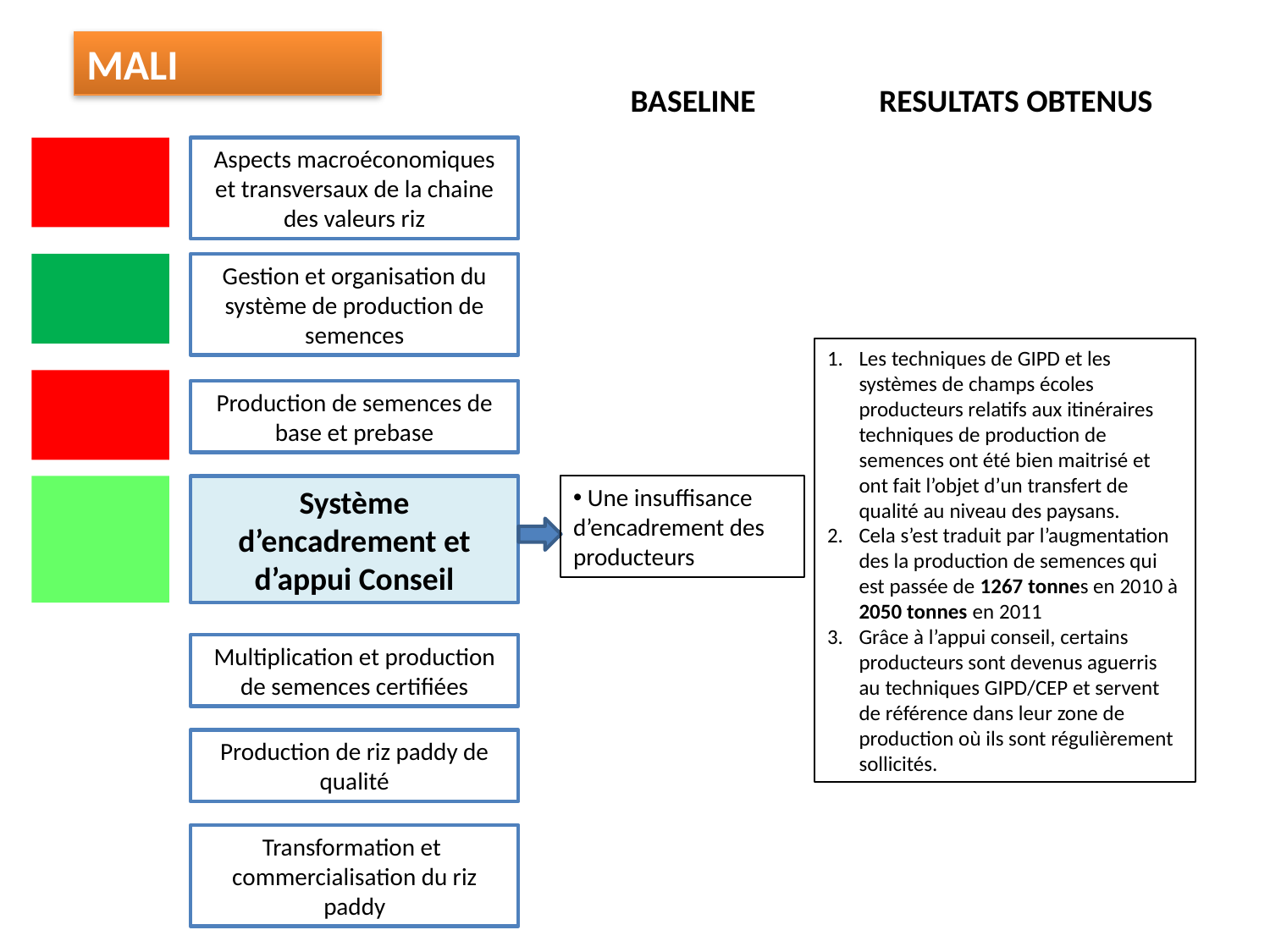

MALI
BASELINE
RESULTATS OBTENUS

Aspects macroéconomiques et transversaux de la chaine des valeurs riz

Gestion et organisation du système de production de semences
Les techniques de GIPD et les systèmes de champs écoles producteurs relatifs aux itinéraires techniques de production de semences ont été bien maitrisé et ont fait l’objet d’un transfert de qualité au niveau des paysans.
Cela s’est traduit par l’augmentation des la production de semences qui est passée de 1267 tonnes en 2010 à 2050 tonnes en 2011
Grâce à l’appui conseil, certains producteurs sont devenus aguerris au techniques GIPD/CEP et servent de référence dans leur zone de production où ils sont régulièrement sollicités.

Production de semences de base et prebase

Système d’encadrement et d’appui Conseil
 Une insuffisance d’encadrement des producteurs

Multiplication et production de semences certifiées
Production de riz paddy de qualité
Transformation et  commercialisation du riz paddy